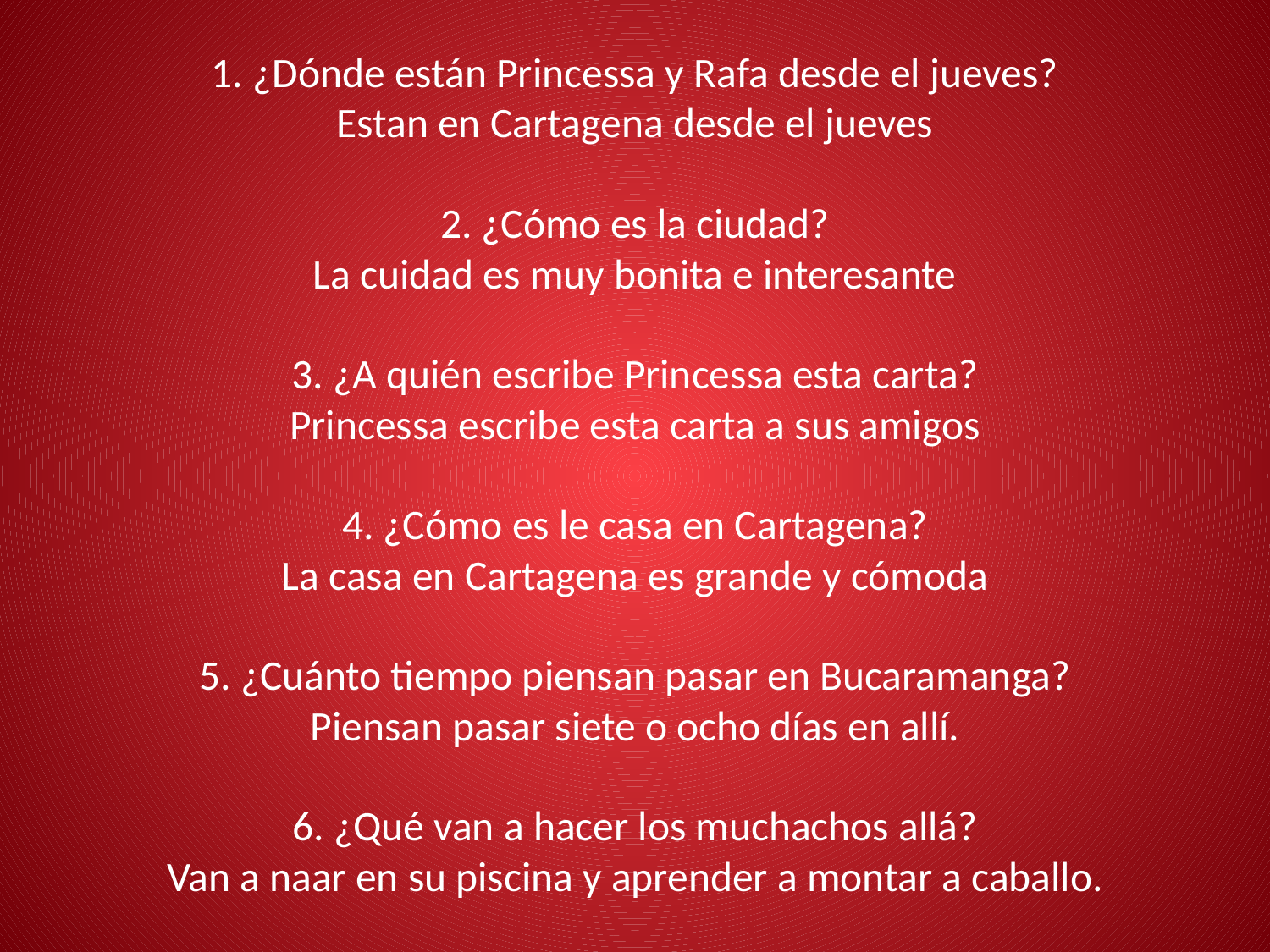

# 1. ¿Dónde están Princessa y Rafa desde el jueves? Estan en Cartagena desde el jueves 2. ¿Cómo es la ciudad? La cuidad es muy bonita e interesante 3. ¿A quién escribe Princessa esta carta? Princessa escribe esta carta a sus amigos 4. ¿Cómo es le casa en Cartagena? La casa en Cartagena es grande y cómoda 5. ¿Cuánto tiempo piensan pasar en Bucaramanga? Piensan pasar siete o ocho días en allí. 6. ¿Qué van a hacer los muchachos allá? Van a naar en su piscina y aprender a montar a caballo.